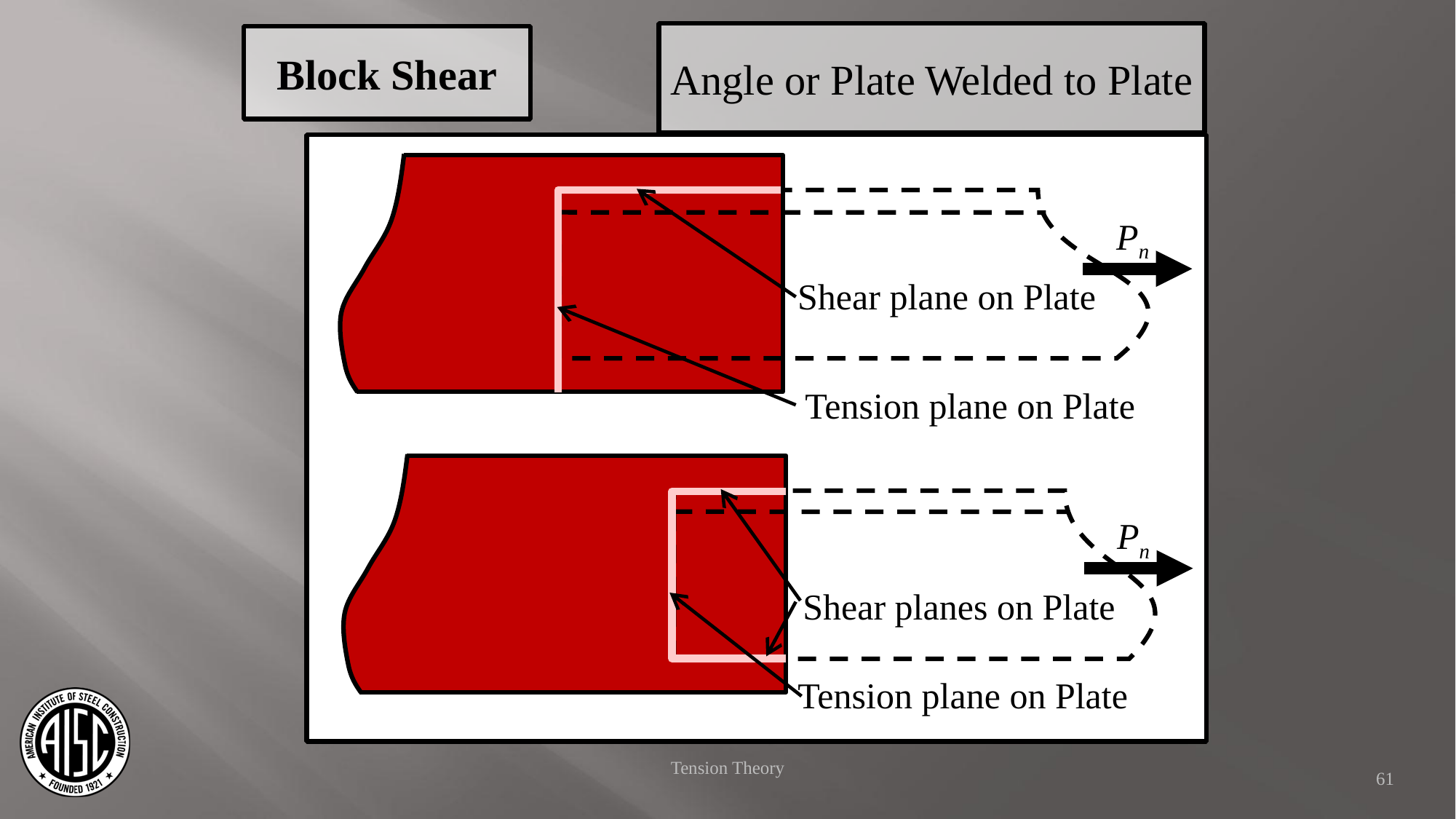

Angle or Plate Welded to Plate
Block Shear

Pn
Shear plane on Plate

Tension plane on Plate

Pn
Shear planes on Plate

Tension plane on Plate
Tension Theory
61